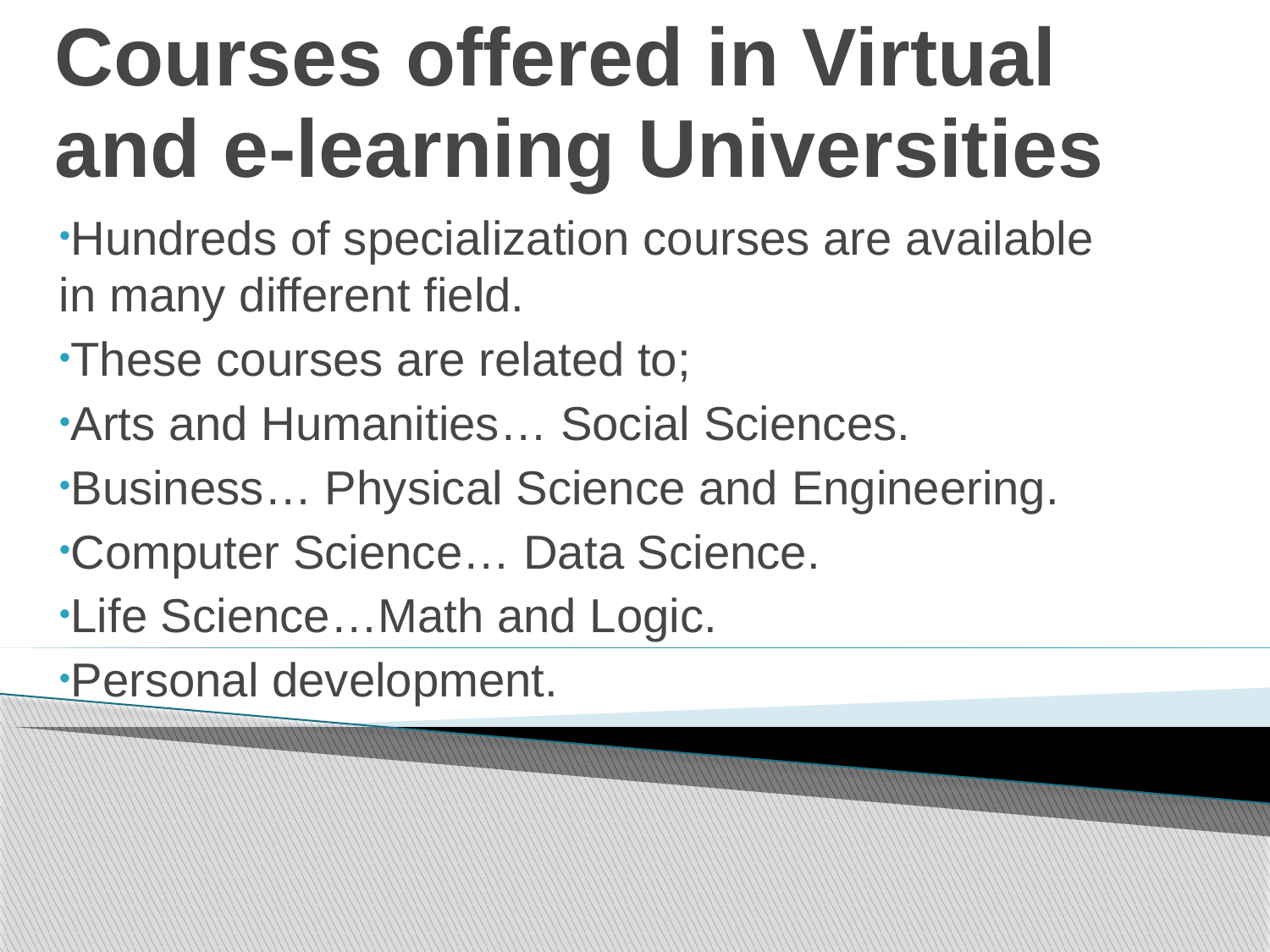

# Courses offered in Virtual and e-learning Universities
Hundreds of specialization courses are available in many different field.
These courses are related to;
Arts and Humanities… Social Sciences.
Business… Physical Science and Engineering.
Computer Science… Data Science.
Life Science…Math and Logic.
Personal development.